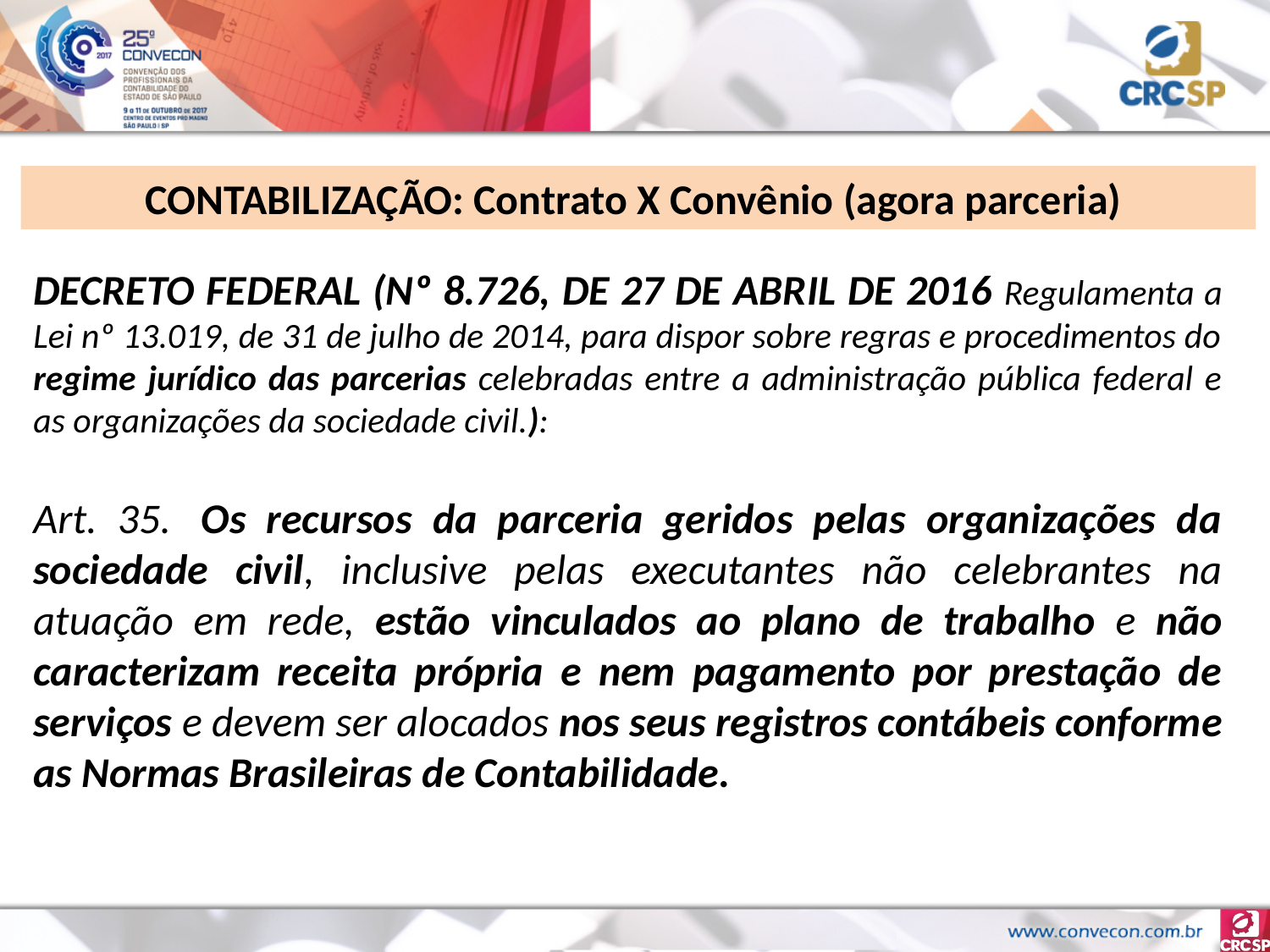

CONTABILIZAÇÃO: Contrato X Convênio (agora parceria)
DECRETO FEDERAL (Nº 8.726, DE 27 DE ABRIL DE 2016 Regulamenta a Lei nº 13.019, de 31 de julho de 2014, para dispor sobre regras e procedimentos do regime jurídico das parcerias celebradas entre a administração pública federal e as organizações da sociedade civil.):

Art. 35.  Os recursos da parceria geridos pelas organizações da sociedade civil, inclusive pelas executantes não celebrantes na atuação em rede, estão vinculados ao plano de trabalho e não caracterizam receita própria e nem pagamento por prestação de serviços e devem ser alocados nos seus registros contábeis conforme as Normas Brasileiras de Contabilidade.